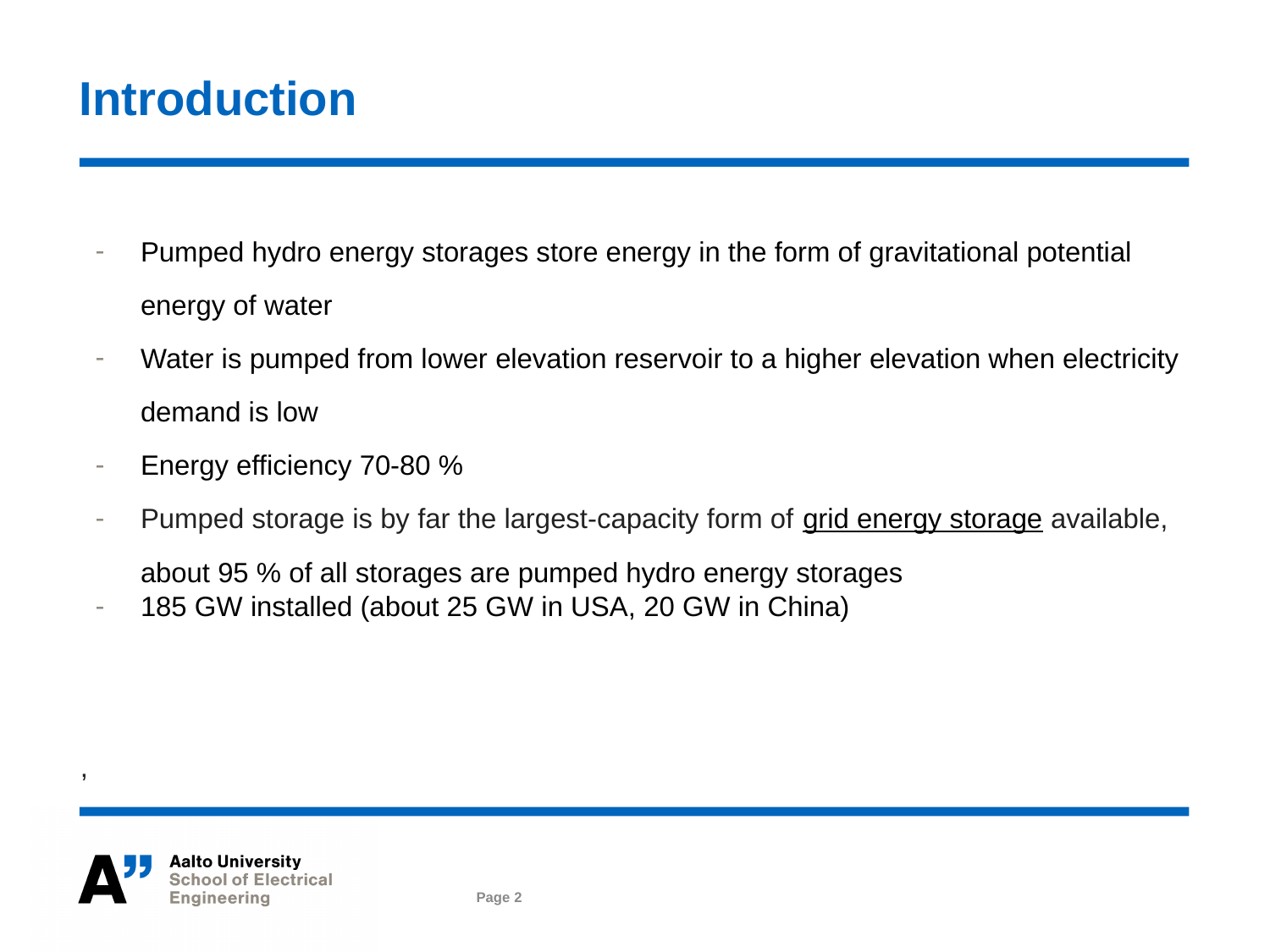

# Introduction
Pumped hydro energy storages store energy in the form of gravitational potential energy of water
Water is pumped from lower elevation reservoir to a higher elevation when electricity demand is low
Energy efficiency 70-80 %
Pumped storage is by far the largest-capacity form of grid energy storage available, about 95 % of all storages are pumped hydro energy storages
185 GW installed (about 25 GW in USA, 20 GW in China)

,

Page 2